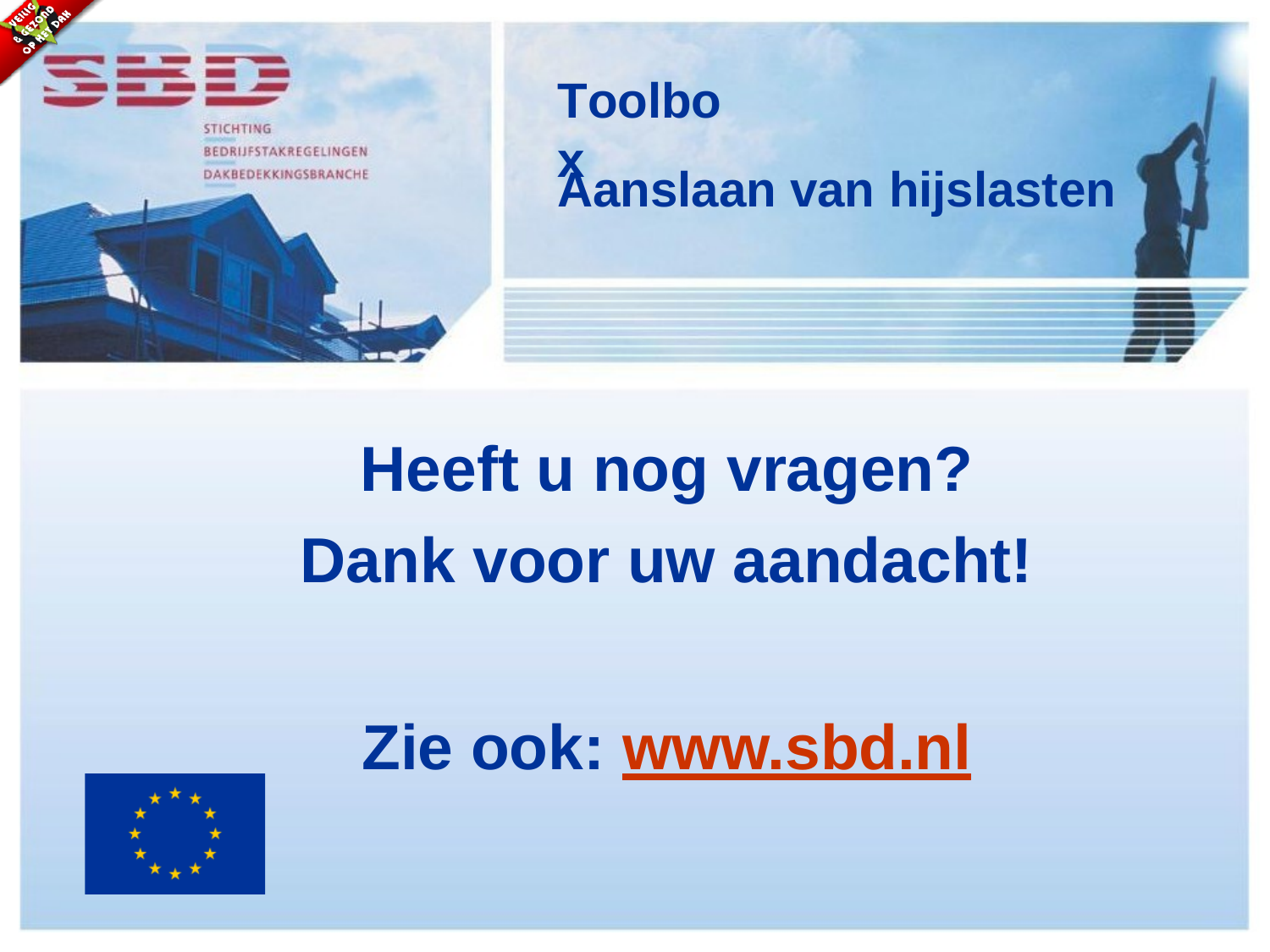

# Toolbox
Aanslaan van hijslasten
Heeft u nog vragen?
Dank voor uw aandacht!

Zie ook: www.sbd.nl